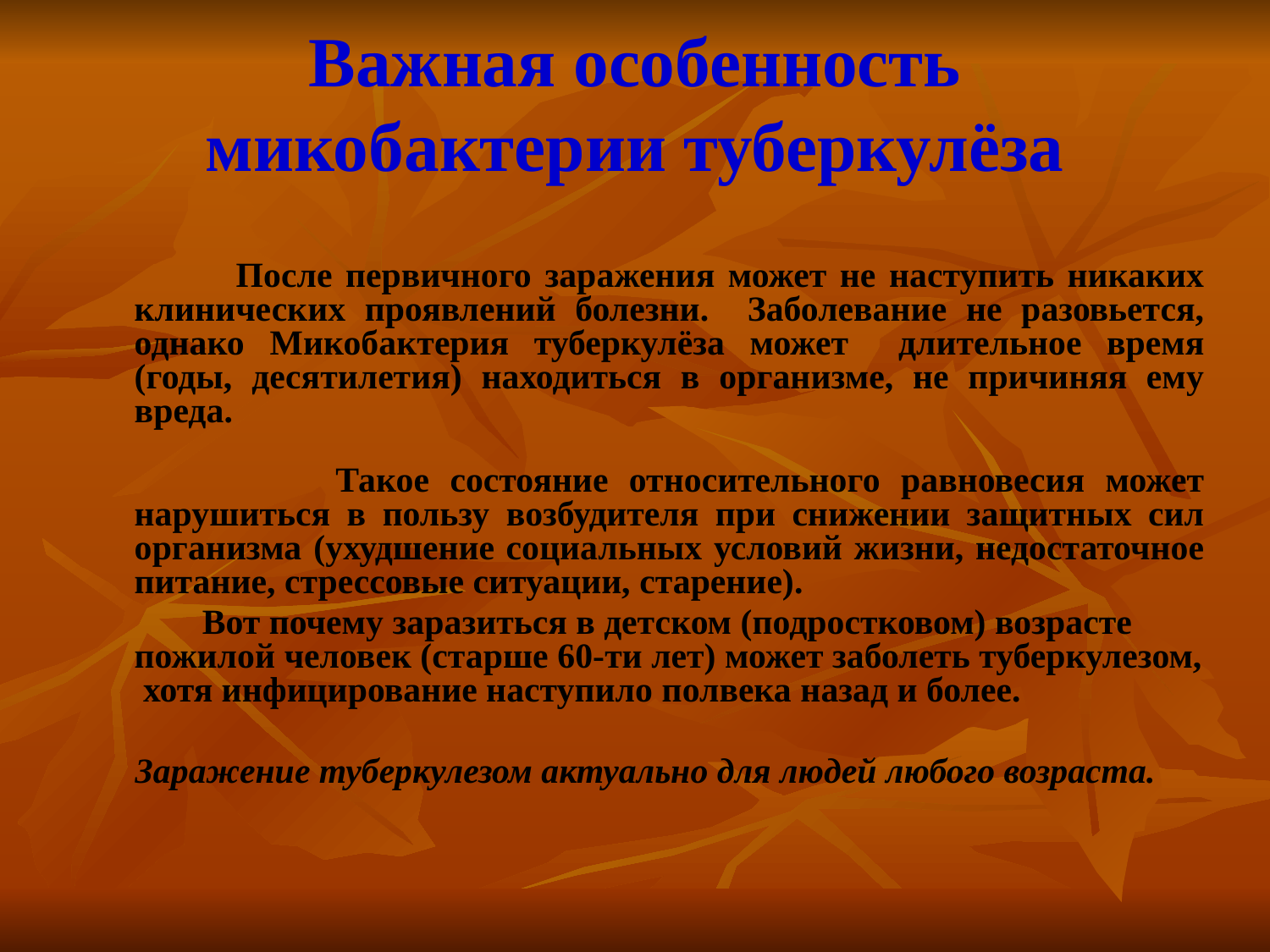

# Важная особенность микобактерии туберкулёза
            После первичного заражения может не наступить никаких клинических проявлений болезни.  Заболевание не разовьется, однако Микобактерия туберкулёза может  длительное время (годы, десятилетия) находиться в организме, не причиняя ему вреда.
            Такое состояние относительного равновесия может нарушиться в пользу возбудителя при снижении защитных сил организма (ухудшение социальных условий жизни, недостаточное питание, стрессовые ситуации, старение).
             Вот почему заразиться в детском (подростковом) возрасте  пожилой человек (старше 60-ти лет) может заболеть туберкулезом,  хотя инфицирование наступило полвека назад и более.

Заражение туберкулезом актуально для людей любого возраста.